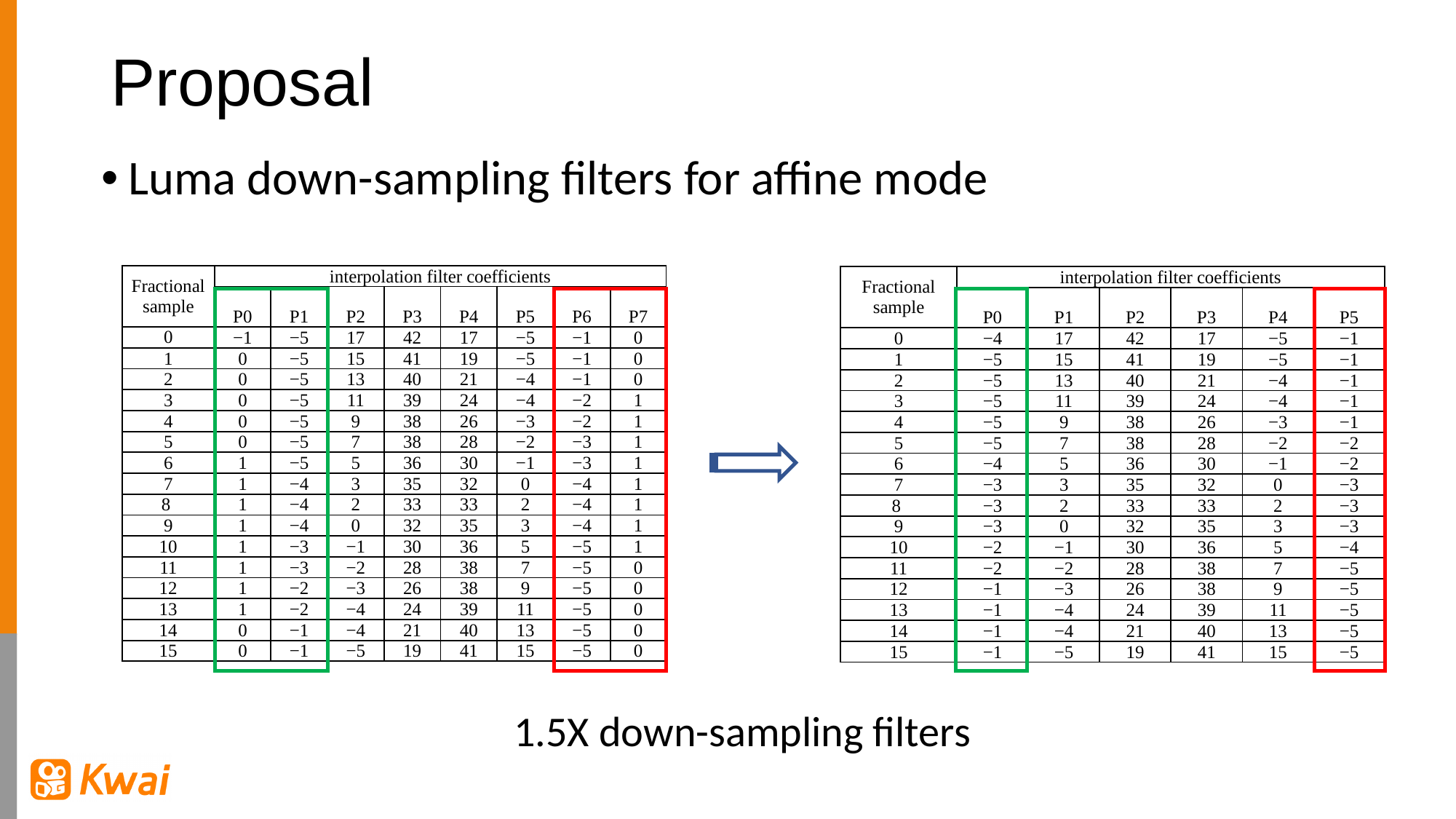

# Proposal
Luma down-sampling filters for affine mode

| Fractional sample | interpolation filter coefficients |  |  |  |  |  |  |  |
| --- | --- | --- | --- | --- | --- | --- | --- | --- |
|  | P0 | P1 | P2 | P3 | P4 | P5 | P6 | P7 |
| 0 | −1 | −5 | 17 | 42 | 17 | −5 | −1 | 0 |
| 1 | 0 | −5 | 15 | 41 | 19 | −5 | −1 | 0 |
| 2 | 0 | −5 | 13 | 40 | 21 | −4 | −1 | 0 |
| 3 | 0 | −5 | 11 | 39 | 24 | −4 | −2 | 1 |
| 4 | 0 | −5 | 9 | 38 | 26 | −3 | −2 | 1 |
| 5 | 0 | −5 | 7 | 38 | 28 | −2 | −3 | 1 |
| 6 | 1 | −5 | 5 | 36 | 30 | −1 | −3 | 1 |
| 7 | 1 | −4 | 3 | 35 | 32 | 0 | −4 | 1 |
| 8 | 1 | −4 | 2 | 33 | 33 | 2 | −4 | 1 |
| 9 | 1 | −4 | 0 | 32 | 35 | 3 | −4 | 1 |
| 10 | 1 | −3 | −1 | 30 | 36 | 5 | −5 | 1 |
| 11 | 1 | −3 | −2 | 28 | 38 | 7 | −5 | 0 |
| 12 | 1 | −2 | −3 | 26 | 38 | 9 | −5 | 0 |
| 13 | 1 | −2 | −4 | 24 | 39 | 11 | −5 | 0 |
| 14 | 0 | −1 | −4 | 21 | 40 | 13 | −5 | 0 |
| 15 | 0 | −1 | −5 | 19 | 41 | 15 | −5 | 0 |
| Fractional sample | interpolation filter coefficients |  |  |  |  |  |
| --- | --- | --- | --- | --- | --- | --- |
|  | P0 | P1 | P2 | P3 | P4 | P5 |
| 0 | −4 | 17 | 42 | 17 | −5 | −1 |
| 1 | −5 | 15 | 41 | 19 | −5 | −1 |
| 2 | −5 | 13 | 40 | 21 | −4 | −1 |
| 3 | −5 | 11 | 39 | 24 | −4 | −1 |
| 4 | −5 | 9 | 38 | 26 | −3 | −1 |
| 5 | −5 | 7 | 38 | 28 | −2 | −2 |
| 6 | −4 | 5 | 36 | 30 | −1 | −2 |
| 7 | −3 | 3 | 35 | 32 | 0 | −3 |
| 8 | −3 | 2 | 33 | 33 | 2 | −3 |
| 9 | −3 | 0 | 32 | 35 | 3 | −3 |
| 10 | −2 | −1 | 30 | 36 | 5 | −4 |
| 11 | −2 | −2 | 28 | 38 | 7 | −5 |
| 12 | −1 | −3 | 26 | 38 | 9 | −5 |
| 13 | −1 | −4 | 24 | 39 | 11 | −5 |
| 14 | −1 | −4 | 21 | 40 | 13 | −5 |
| 15 | −1 | −5 | 19 | 41 | 15 | −5 |

1.5X down-sampling filters